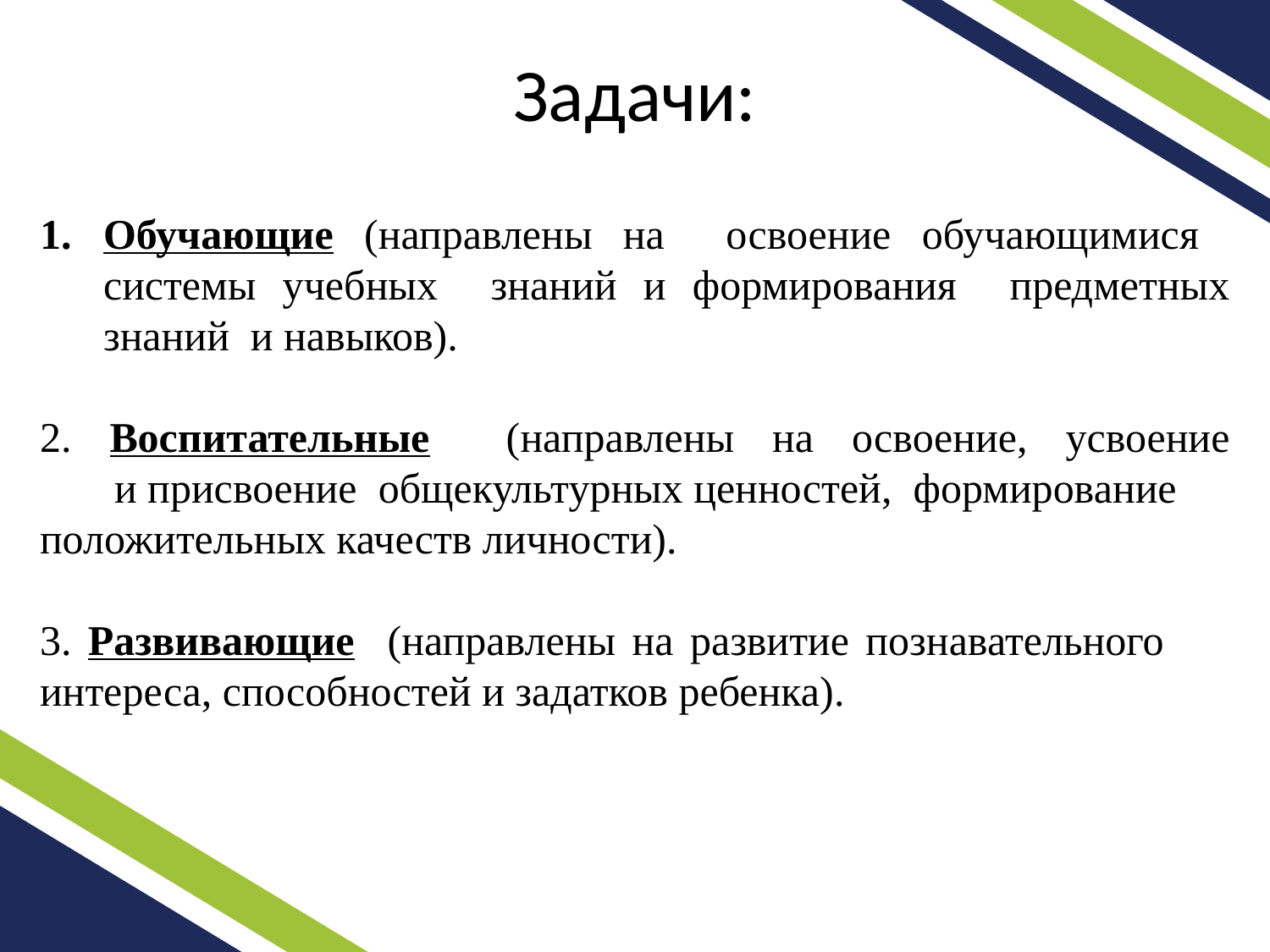

# Задачи:
Обучающие (направлены на  освоение обучающимися  системы учебных  знаний и формирования  предметных знаний  и навыков).

2. Воспитательные  (направлены на освоение, усвоение
       и присвоение  общекультурных ценностей,  формирование      положительных качеств личности).

3. Развивающие  (направлены на развитие познавательного     интереса, способностей и задатков ребенка).